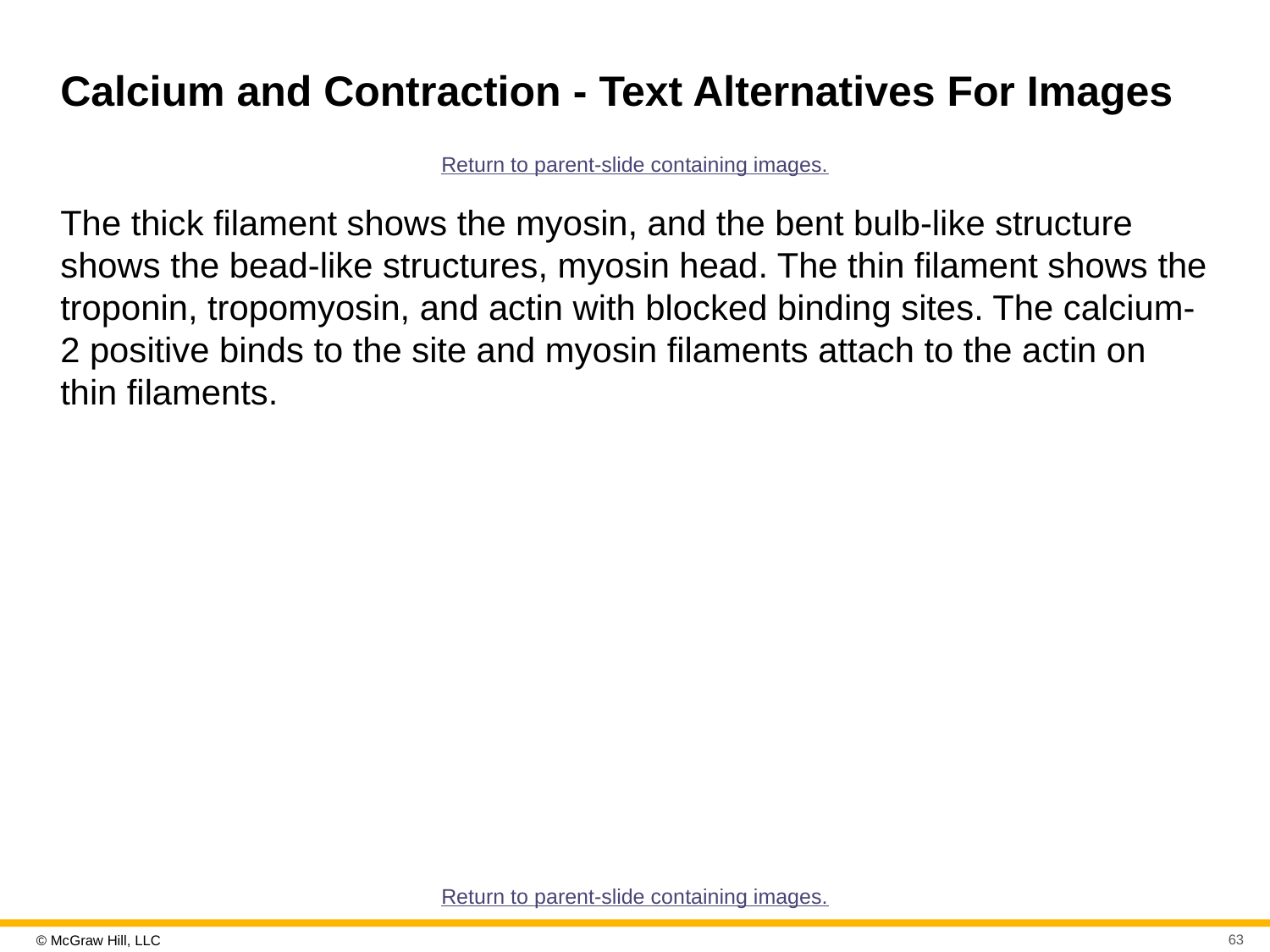

# Calcium and Contraction - Text Alternatives For Images
Return to parent-slide containing images.
The thick filament shows the myosin, and the bent bulb-like structure shows the bead-like structures, myosin head. The thin filament shows the troponin, tropomyosin, and actin with blocked binding sites. The calcium-2 positive binds to the site and myosin filaments attach to the actin on thin filaments.
Return to parent-slide containing images.
63